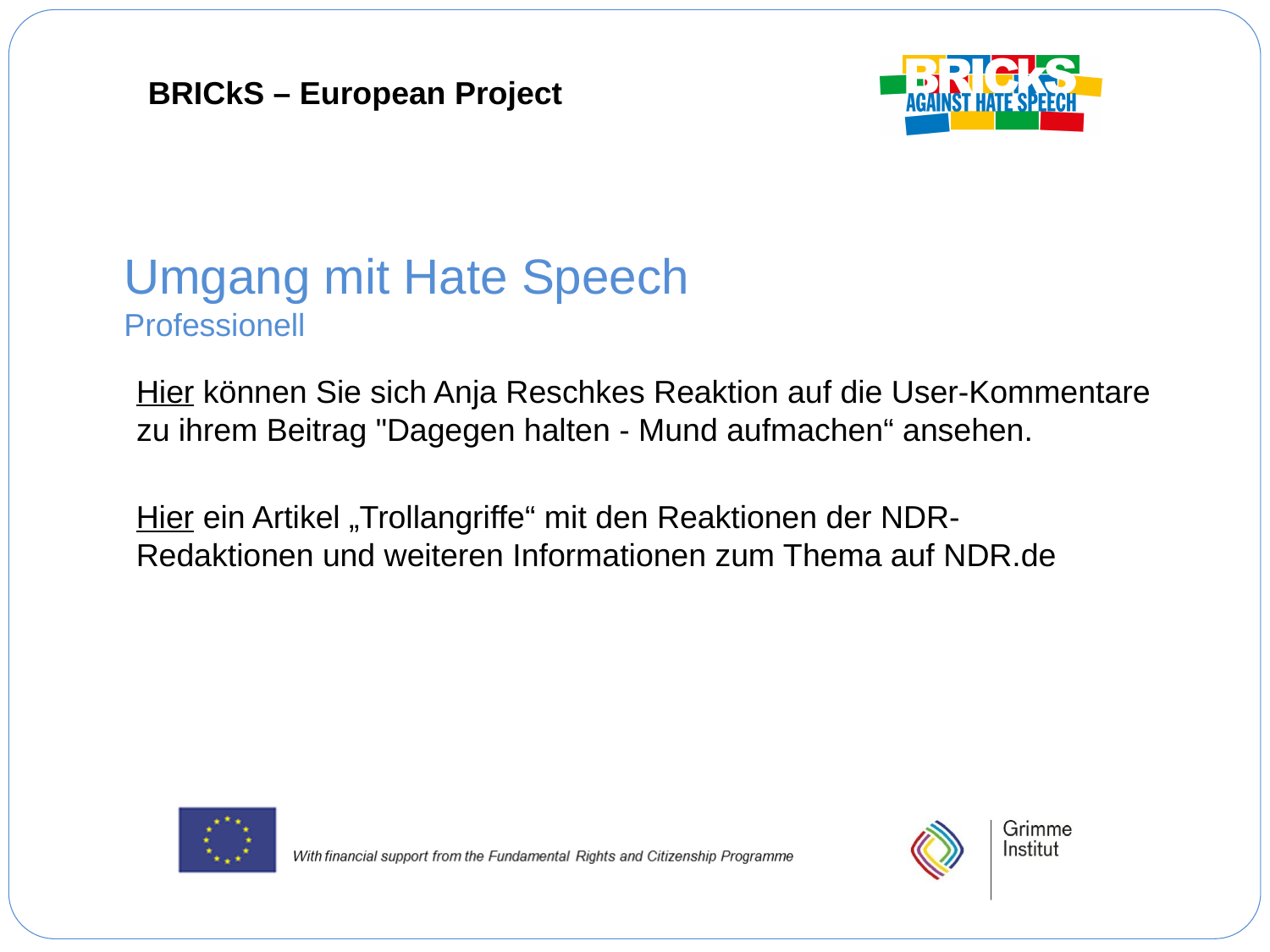

Umgang mit Hate Speech
Professionell

Hier können Sie sich Anja Reschkes Reaktion auf die User-Kommentare zu ihrem Beitrag "Dagegen halten - Mund aufmachen“ ansehen.

Hier ein Artikel „Trollangriffe“ mit den Reaktionen der NDR-Redaktionen und weiteren Informationen zum Thema auf NDR.de